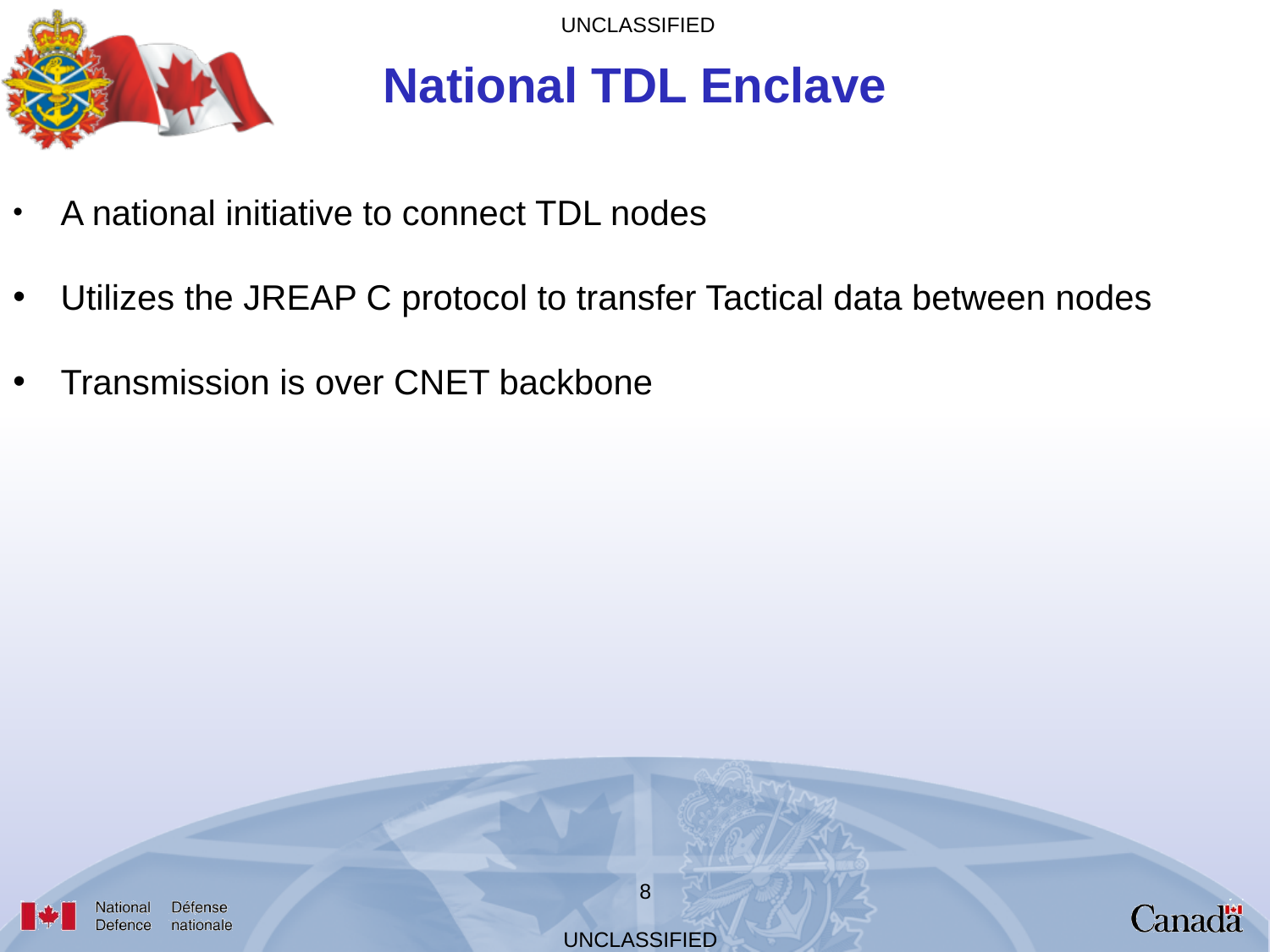

National TDL Enclave
 A national initiative to connect TDL nodes​

Utilizes the JREAP C protocol to transfer Tactical data between nodes​

Transmission is over CNET backbone